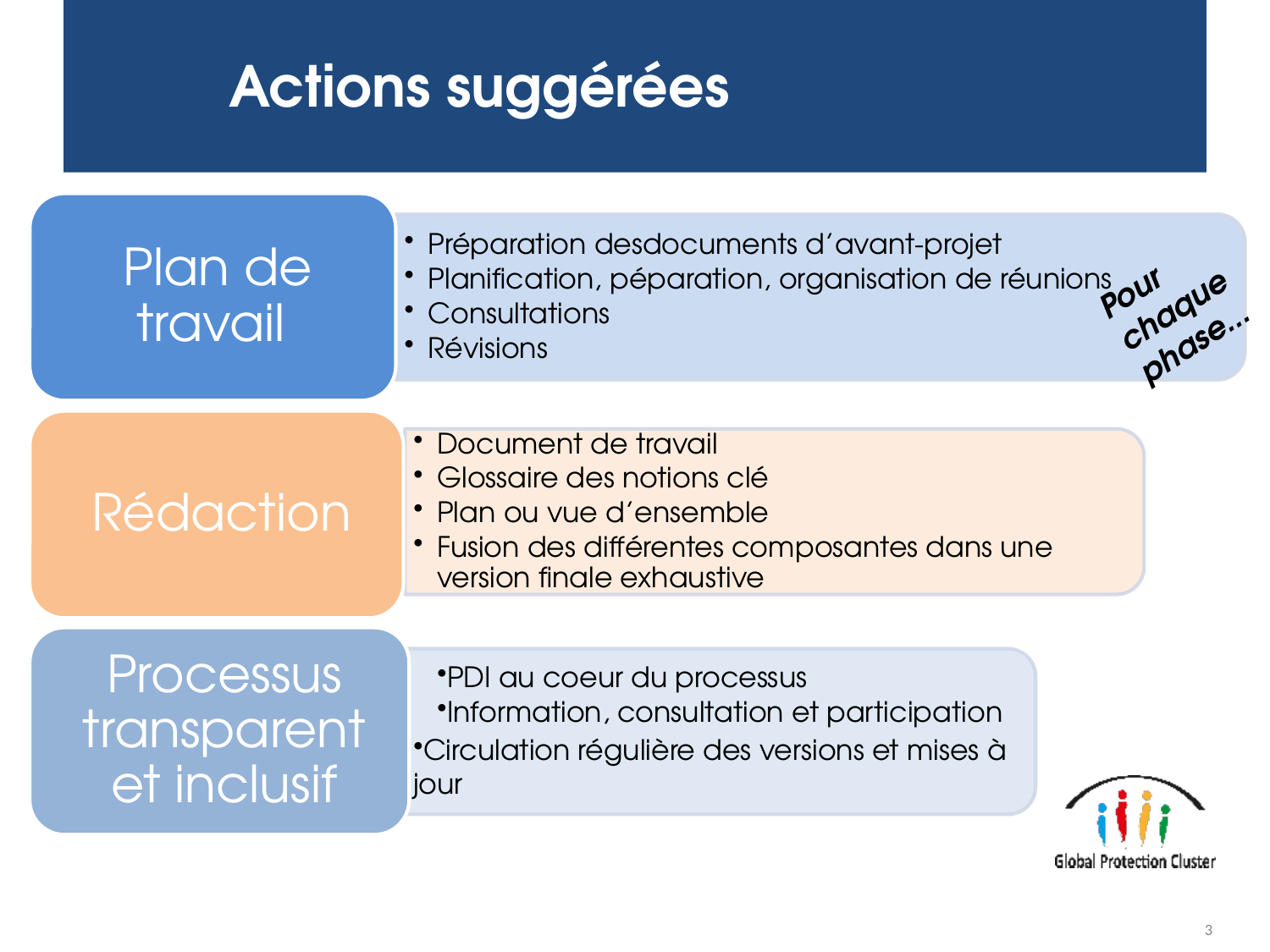

# Actions suggérées
Préparation desdocuments d’avant-projet
Planification, péparation, organisation de réunions
Consultations
Révisions
Plan de travail
Document de travail
Glossaire des notions clé
Plan ou vue d’ensemble
Fusion des différentes composantes dans une version finale exhaustive
Rédaction
PDI au coeur du processus
Information, consultation et participation
Circulation régulière des versions et mises à jour
Processus transparent et inclusif
Pour chaque phase...